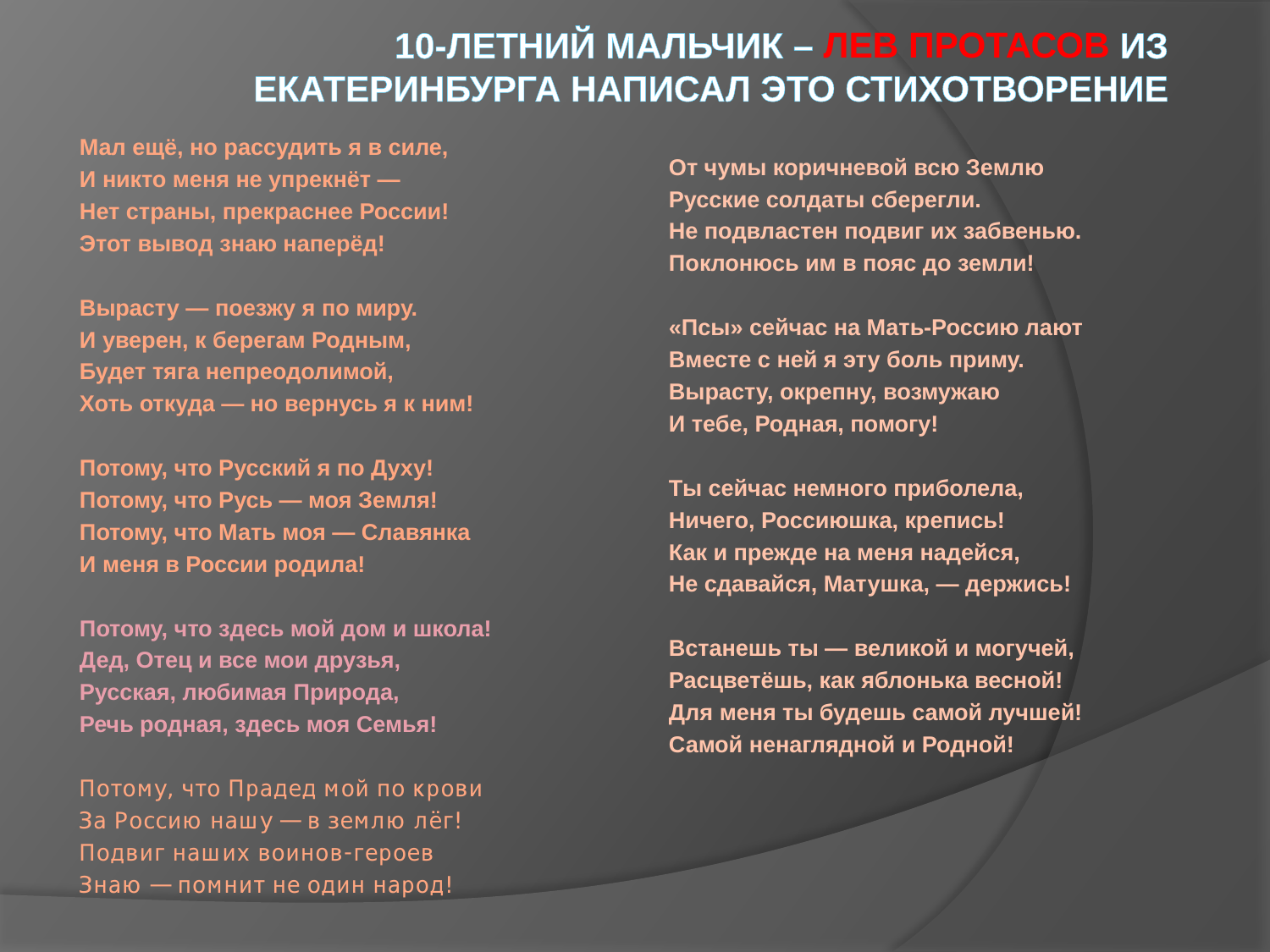

# 10-летний мальчик – Лев Протасов из Екатеринбурга написал это стихотворение
Мал ещё, но рассудить я в силе,
И никто меня не упрекнёт —
Нет страны, прекраснее России!
Этот вывод знаю наперёд!

Вырасту — поезжу я по миру.
И уверен, к берегам Родным,
Будет тяга непреодолимой,
Хоть откуда — но вернусь я к ним!

Потому, что Русский я по Духу!
Потому, что Русь — моя Земля!
Потому, что Мать моя — Славянка
И меня в России родила!

Потому, что здесь мой дом и школа!
Дед, Отец и все мои друзья,
Русская, любимая Природа,
Речь родная, здесь моя Семья!

Потому, что Прадед мой по крови
За Россию нашу — в землю лёг!
Подвиг наших воинов-героев
Знаю — помнит не один народ!

От чумы коричневой всю Землю
Русские солдаты сберегли.
Не подвластен подвиг их забвенью.
Поклонюсь им в пояс до земли!

«Псы» сейчас на Мать-Россию лают
Вместе с ней я эту боль приму.
Вырасту, окрепну, возмужаю
И тебе, Родная, помогу!

Ты сейчас немного приболела,
Ничего, Россиюшка, крепись!
Как и прежде на меня надейся,
Не сдавайся, Матушка, — держись!

Встанешь ты — великой и могучей,
Расцветёшь, как яблонька весной!
Для меня ты будешь самой лучшей!
Самой ненаглядной и Родной!